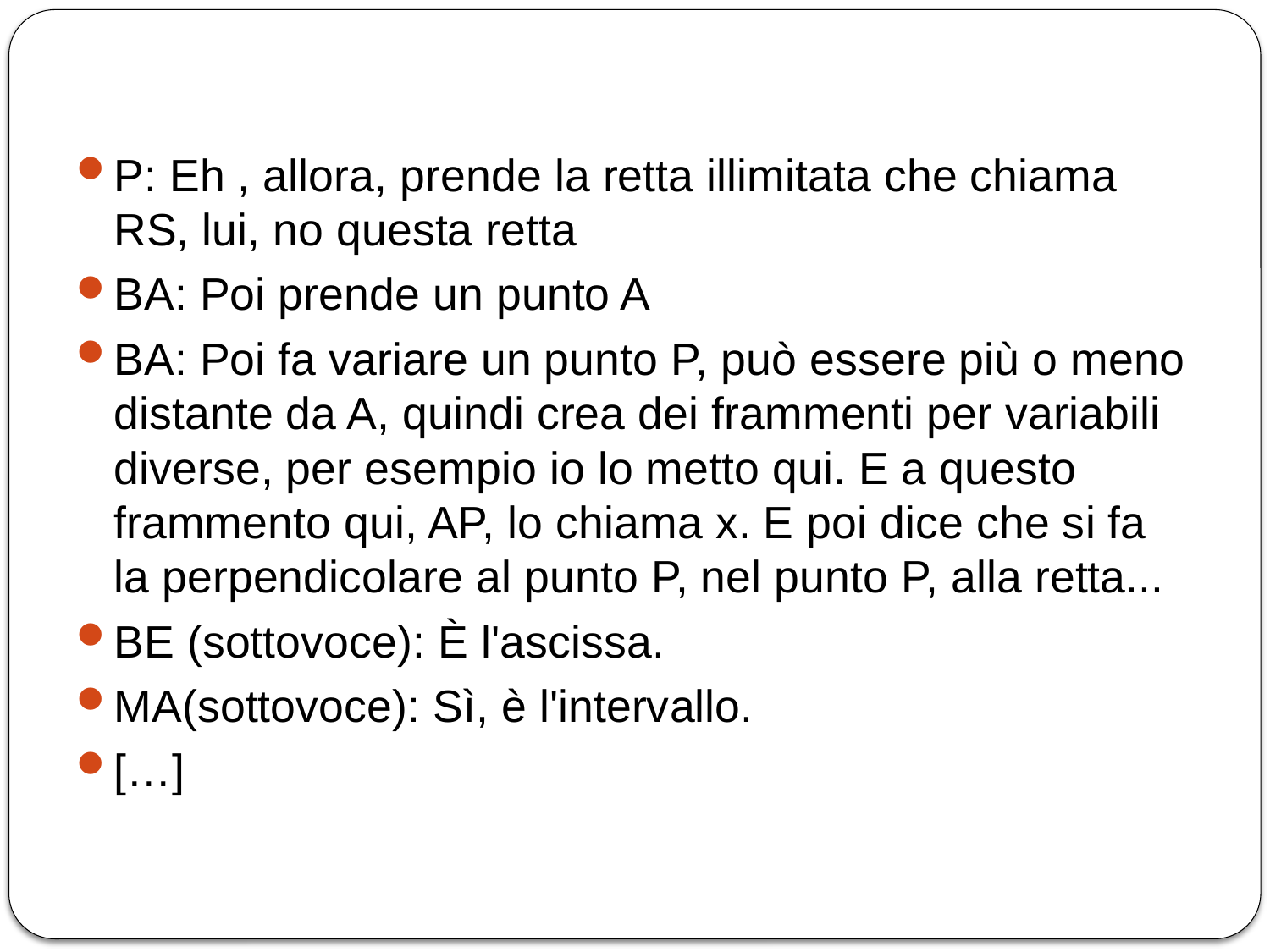

#
P: Eh , allora, prende la retta illimitata che chiama RS, lui, no questa retta
BA: Poi prende un punto A
BA: Poi fa variare un punto P, può essere più o meno distante da A, quindi crea dei frammenti per variabili diverse, per esempio io lo metto qui. E a questo frammento qui, AP, lo chiama x. E poi dice che si fa la perpendicolare al punto P, nel punto P, alla retta...
BE (sottovoce): È l'ascissa.
MA(sottovoce): Sì, è l'intervallo.
[…]